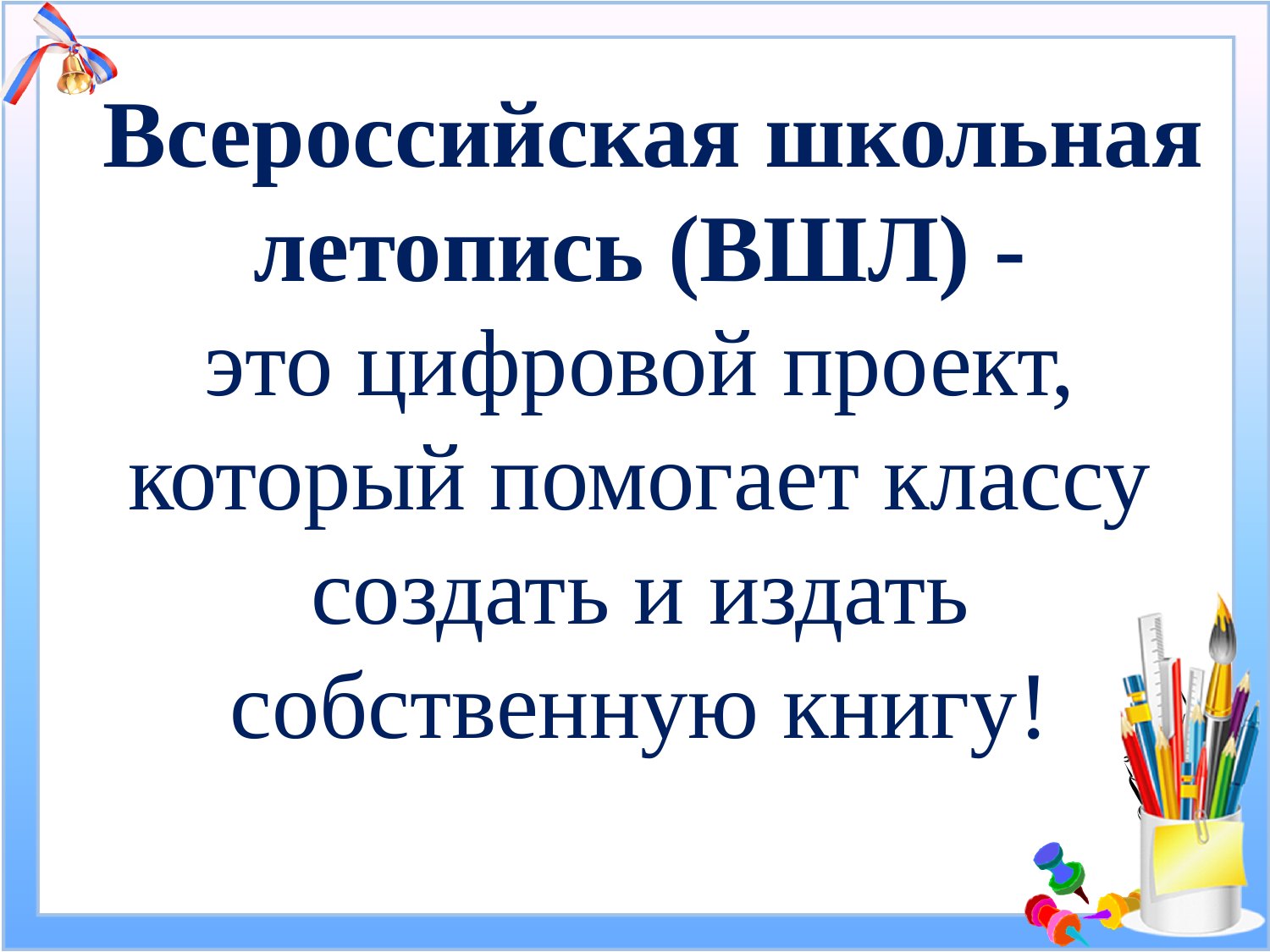

Всероссийская школьная летопись (ВШЛ) -
это цифровой проект, который помогает классу создать и издать собственную книгу!